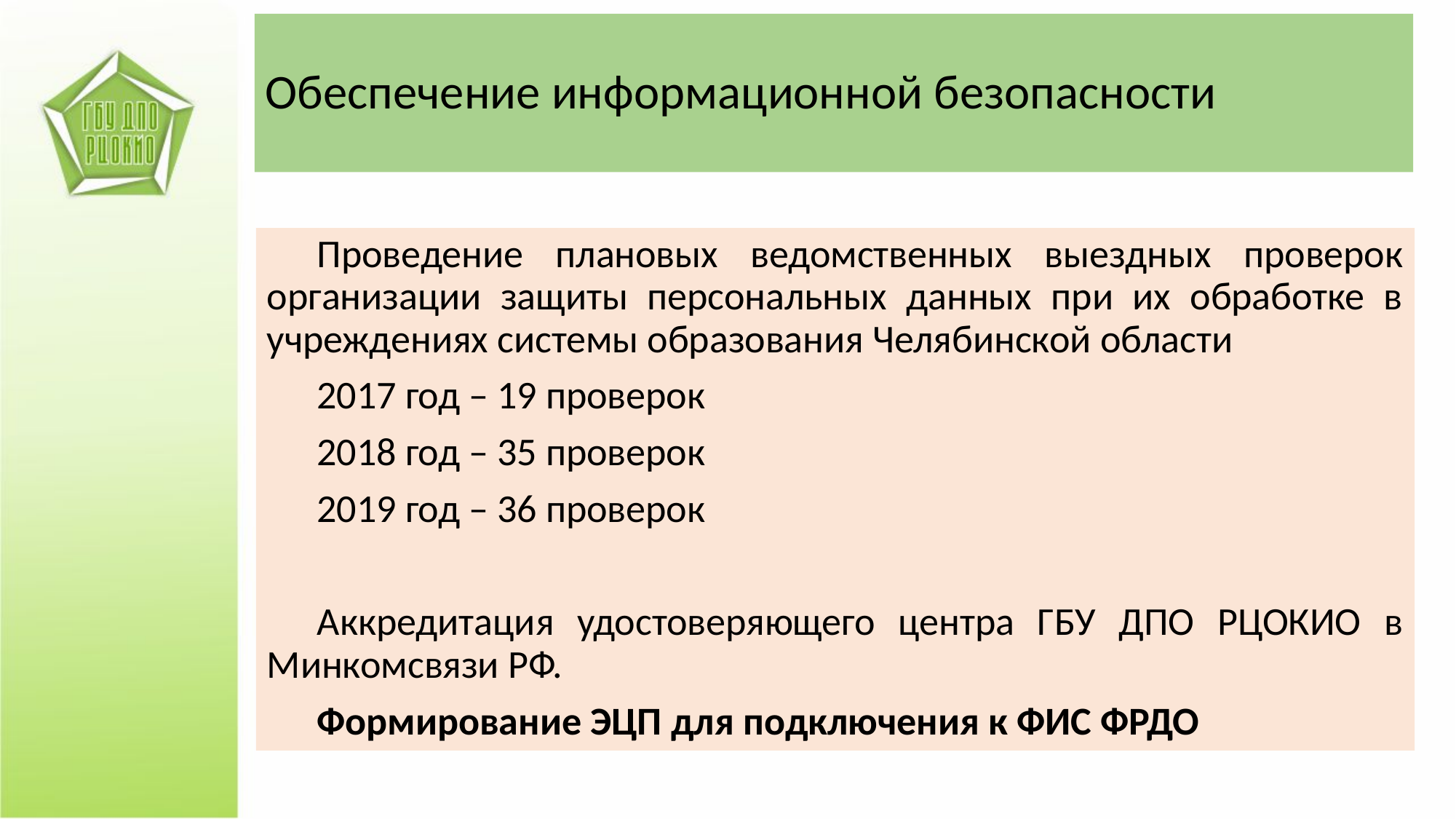

# Обеспечение информационной безопасности
Проведение плановых ведомственных выездных проверок организации защиты персональных данных при их обработке в учреждениях системы образования Челябинской области
2017 год – 19 проверок
2018 год – 35 проверок
2019 год – 36 проверок

Аккредитация удостоверяющего центра ГБУ ДПО РЦОКИО в Минкомсвязи РФ.
Формирование ЭЦП для подключения к ФИС ФРДО